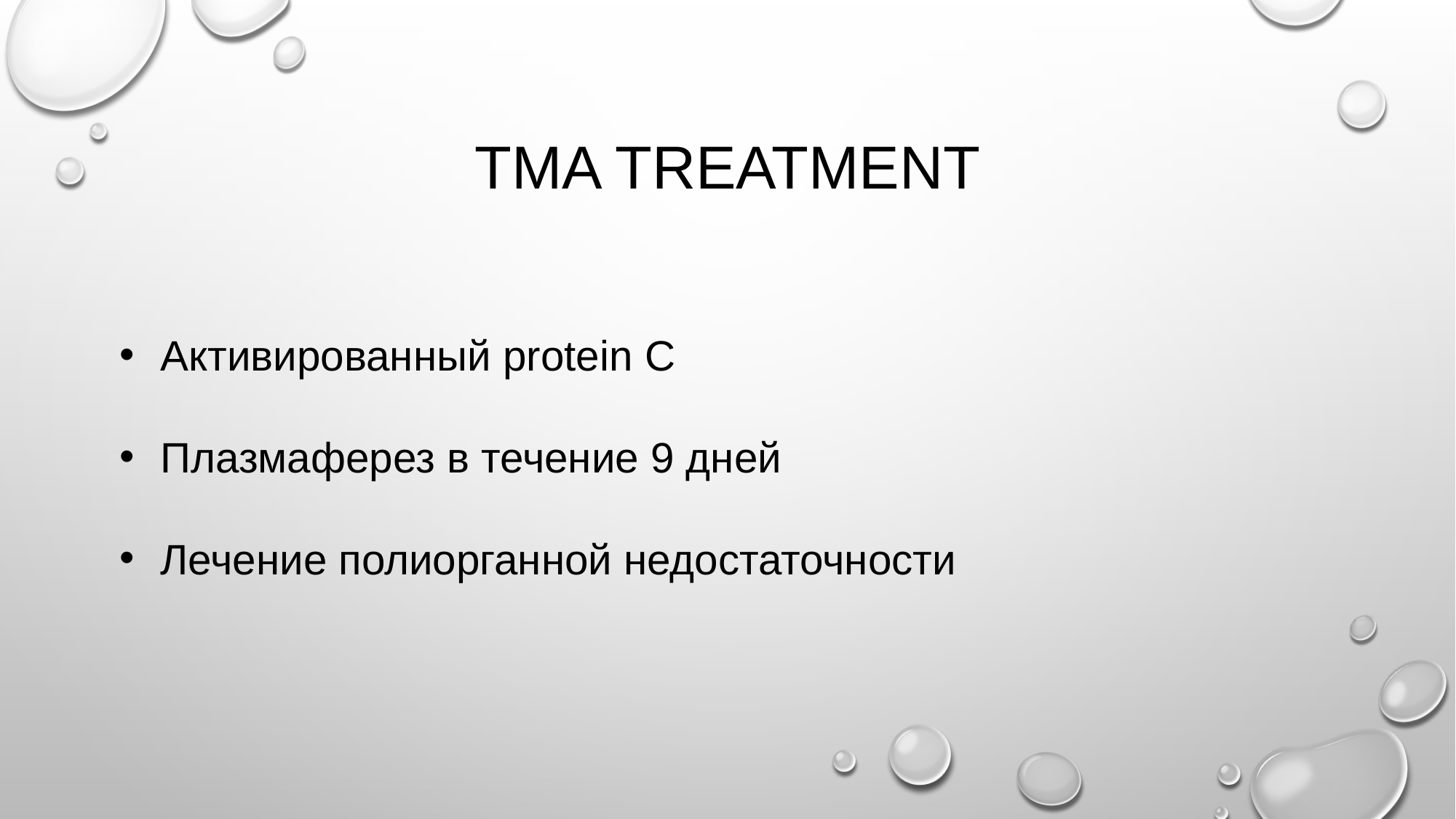

# TMA treatment
Активированный protein C

Плазмаферез в течение 9 дней

Лечение полиорганной недостаточности